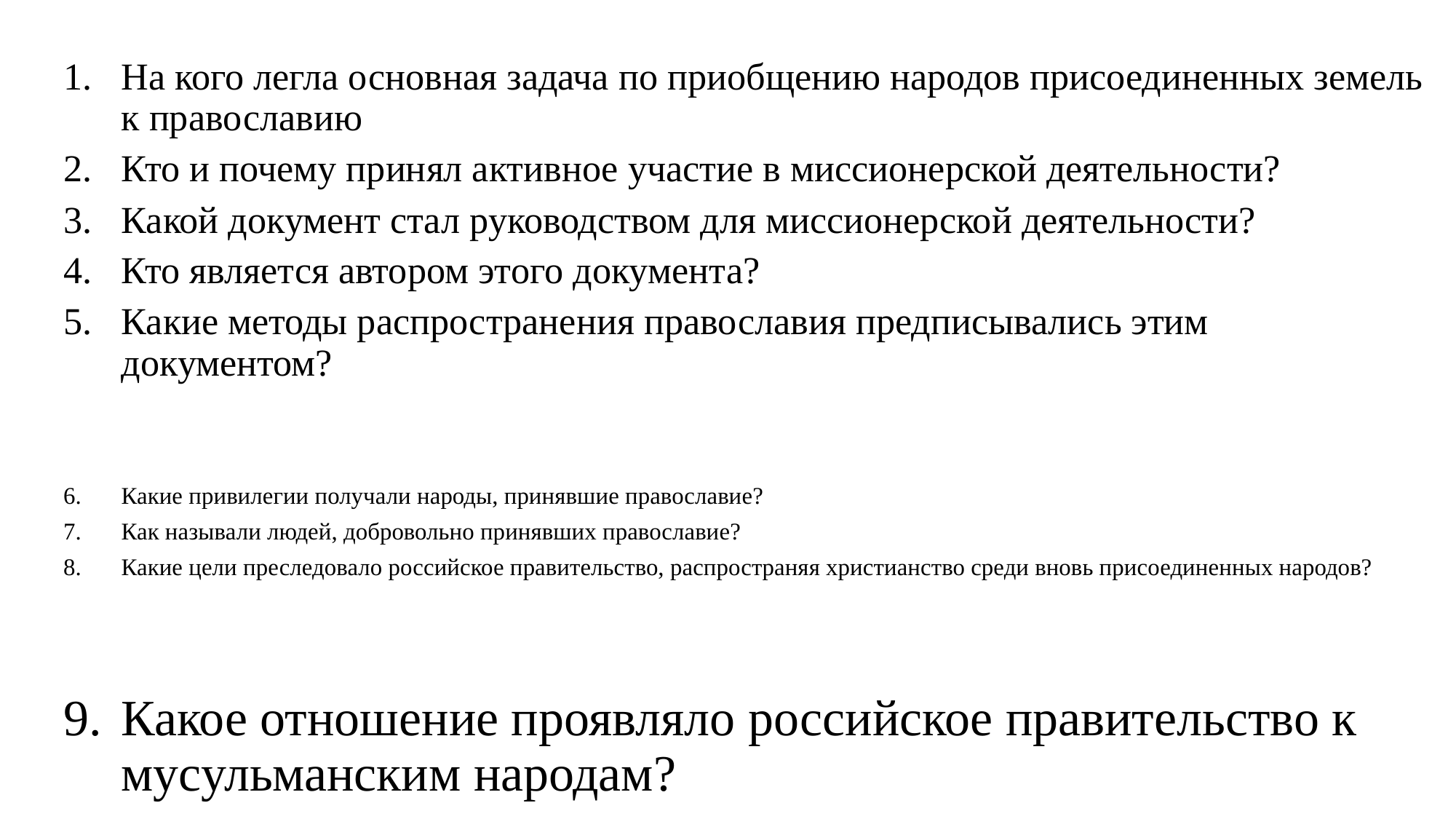

На кого легла основная задача по приобщению народов присоединенных земель к православию
Кто и почему принял активное участие в миссионерской деятельности?
Какой документ стал руководством для миссионерской деятельности?
Кто является автором этого документа?
Какие методы распространения православия предписывались этим документом?

Какие привилегии получали народы, принявшие православие?
Как называли людей, добровольно принявших православие?
Какие цели преследовало российское правительство, распространяя христианство среди вновь присоединенных народов?

Какое отношение проявляло российское правительство к мусульманским народам?